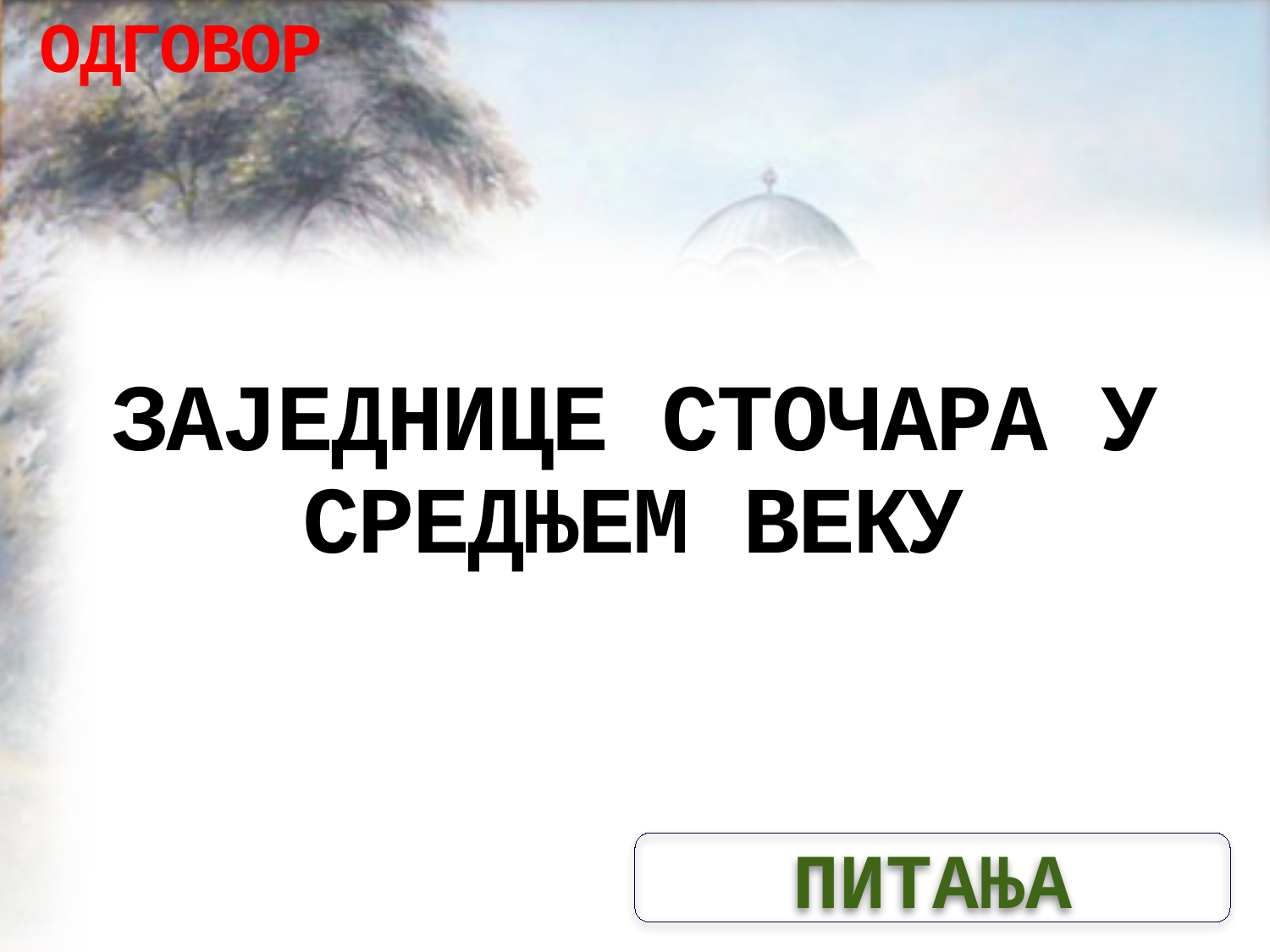

ОДГОВОР
# ЗАЈЕДНИЦЕ СТОЧАРА У СРЕДЊЕМ ВЕКУ
ПИТАЊА